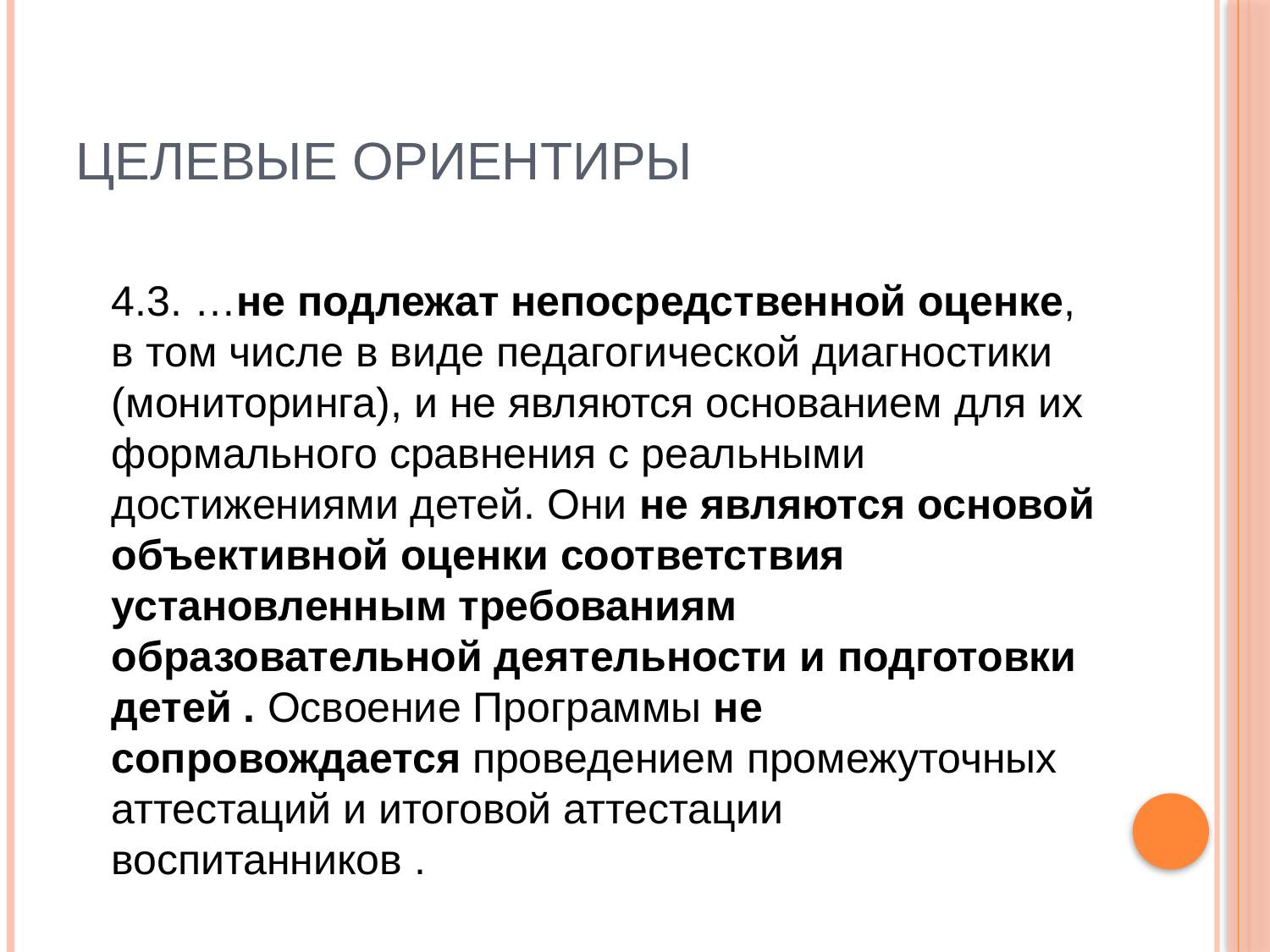

# Целевые ориентиры
4.3. …не подлежат непосредственной оценке, в том числе в виде педагогической диагностики (мониторинга), и не являются основанием для их формального сравнения с реальными достижениями детей. Они не являются основой объективной оценки соответствия установленным требованиям образовательной деятельности и подготовки детей . Освоение Программы не сопровождается проведением промежуточных аттестаций и итоговой аттестации воспитанников .